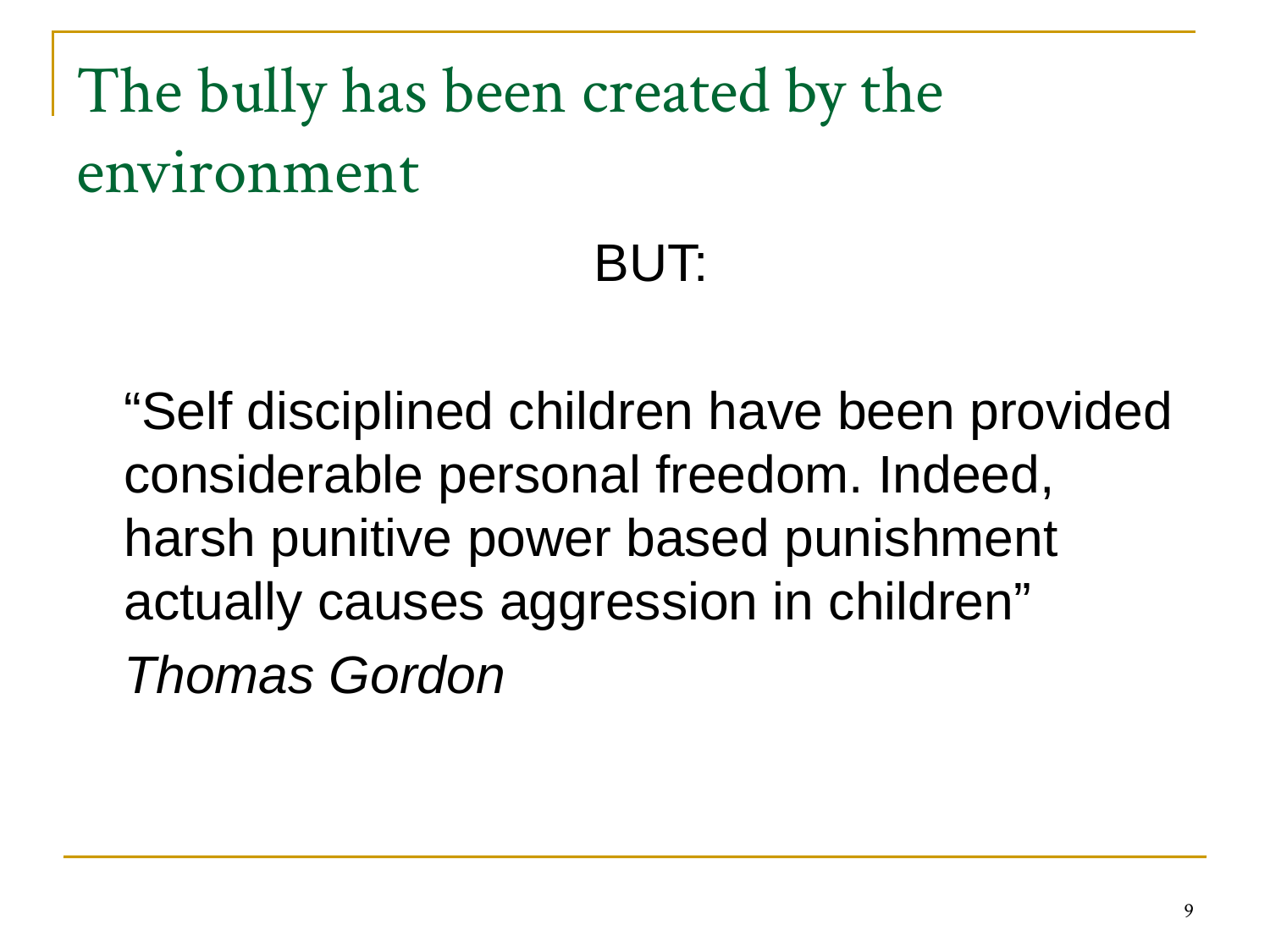

# The bully has been created by the environment
	BUT:

	“Self disciplined children have been provided considerable personal freedom. Indeed, harsh punitive power based punishment actually causes aggression in children”
	Thomas Gordon
9